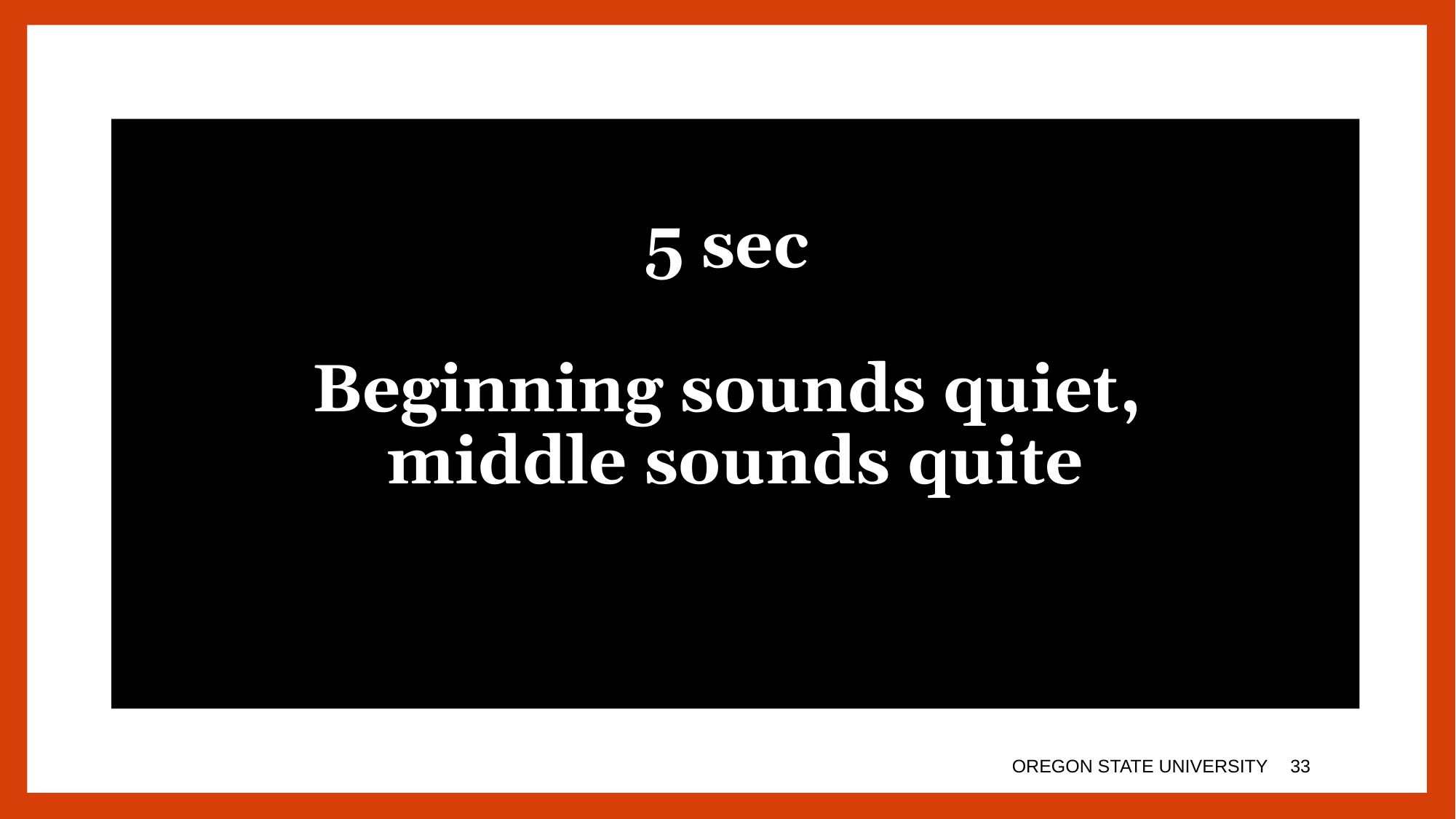

5 sec

Beginning sounds quiet,
middle sounds quite

OREGON STATE UNIVERSITY
33